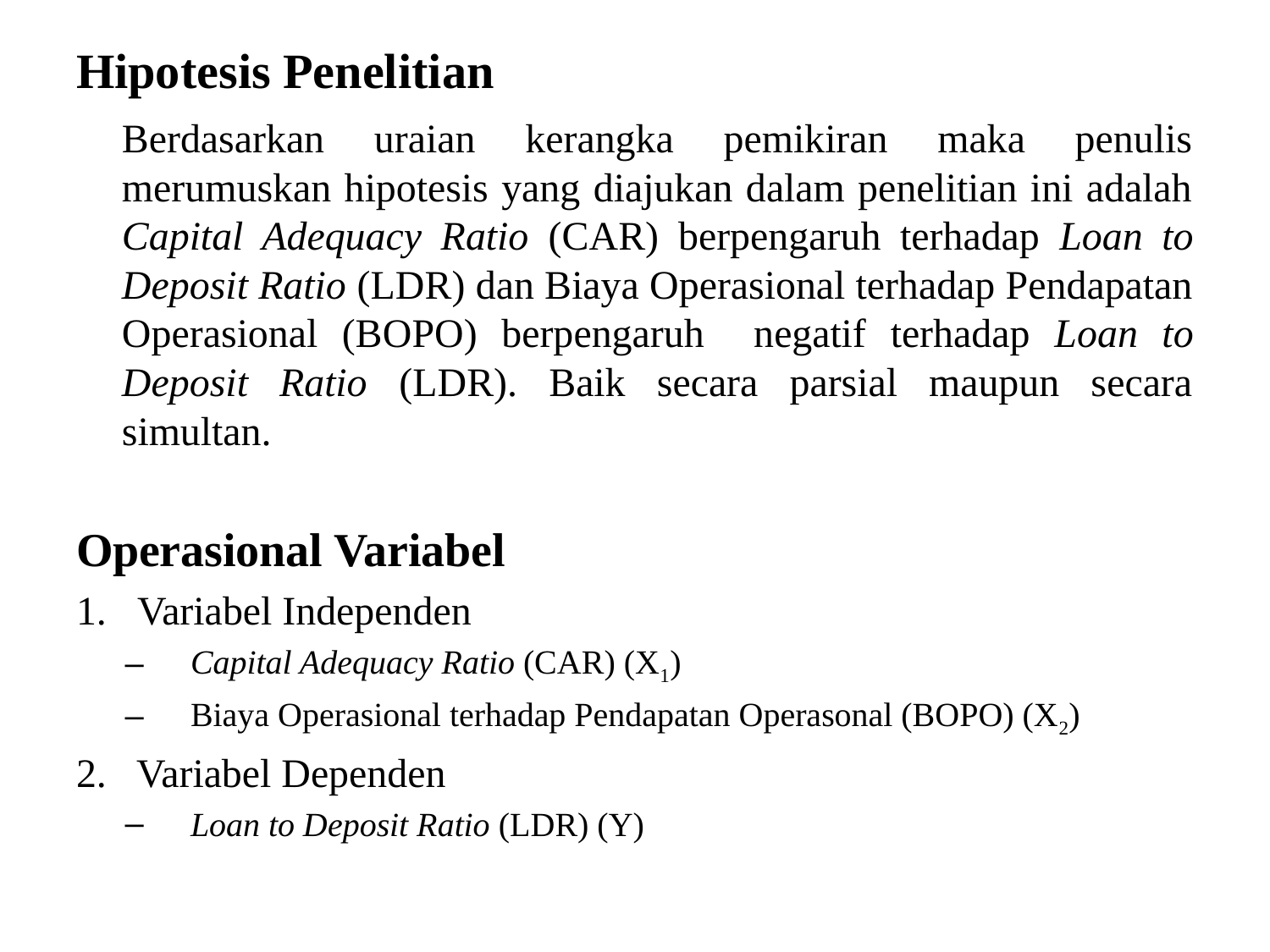

# Hipotesis Penelitian
		Berdasarkan uraian kerangka pemikiran maka penulis merumuskan hipotesis yang diajukan dalam penelitian ini adalah Capital Adequacy Ratio (CAR) berpengaruh terhadap Loan to Deposit Ratio (LDR) dan Biaya Operasional terhadap Pendapatan Operasional (BOPO) berpengaruh  negatif terhadap Loan to Deposit Ratio (LDR). Baik secara parsial maupun secara simultan.

Operasional Variabel
Variabel Independen
Capital Adequacy Ratio (CAR) (X1)
Biaya Operasional terhadap Pendapatan Operasonal (BOPO) (X2)
2.   Variabel Dependen
Loan to Deposit Ratio (LDR) (Y)